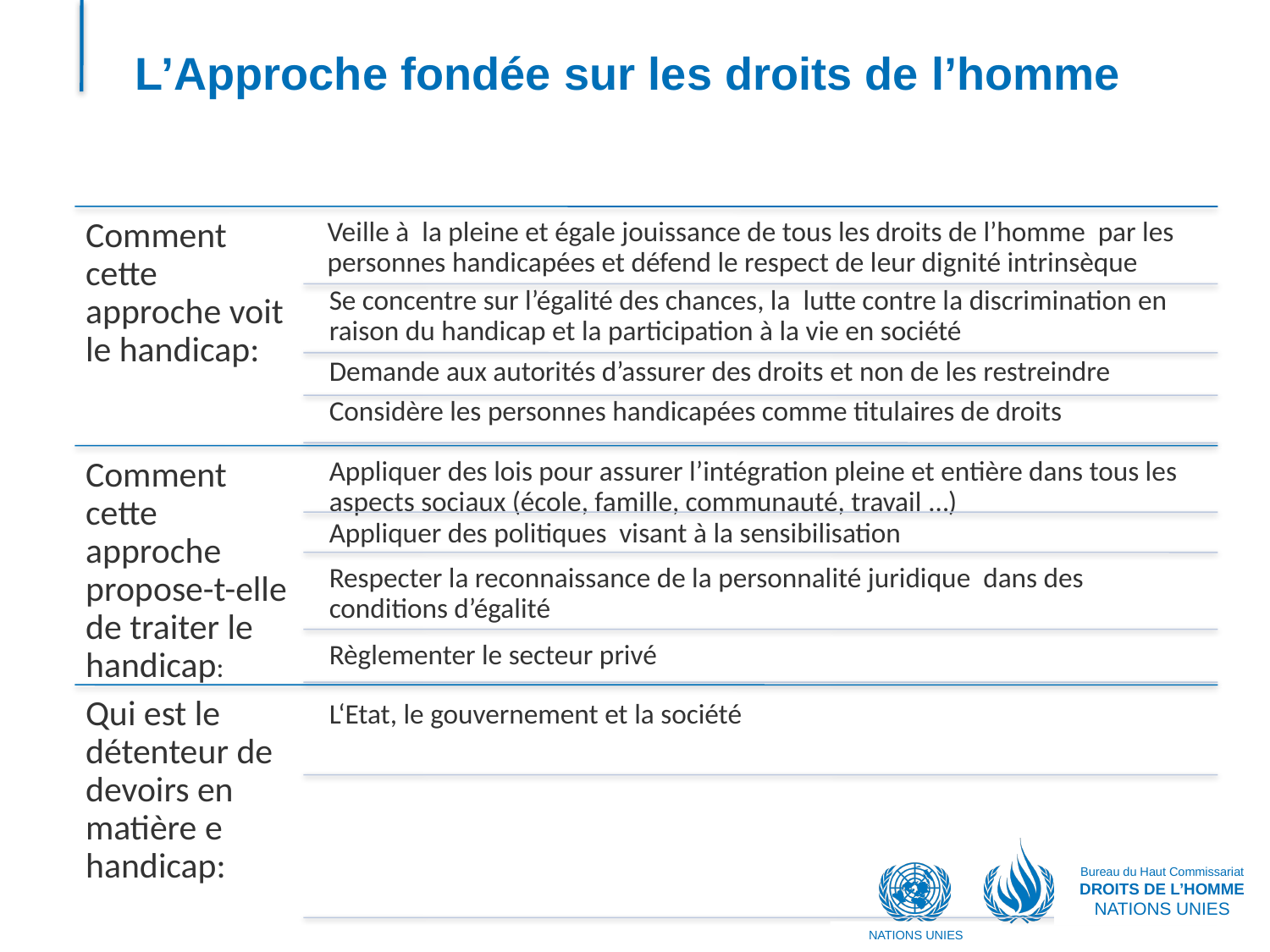

# L’Approche fondée sur les droits de l’homme
Comment cette approche voit le handicap:
Veille à  la pleine et égale jouissance de tous les droits de l’homme  par les personnes handicapées et défend le respect de leur dignité intrinsèque
Se concentre sur l’égalité des chances, la  lutte contre la discrimination en raison du handicap et la participation à la vie en société
Demande aux autorités d’assurer des droits et non de les restreindre
Considère les personnes handicapées comme titulaires de droits
Comment cette approche propose-t-elle de traiter le handicap:
Appliquer des lois pour assurer l’intégration pleine et entière dans tous les aspects sociaux (école, famille, communauté, travail …)
Appliquer des politiques  visant à la sensibilisation
Respecter la reconnaissance de la personnalité juridique  dans des conditions d’égalité
Règlementer le secteur privé

Qui est le détenteur de devoirs en matière e handicap:
L‘Etat, le gouvernement et la société

Bureau du Haut Commissariat
DROITS DE L’HOMME
NATIONS UNIES
NATIONS UNIES